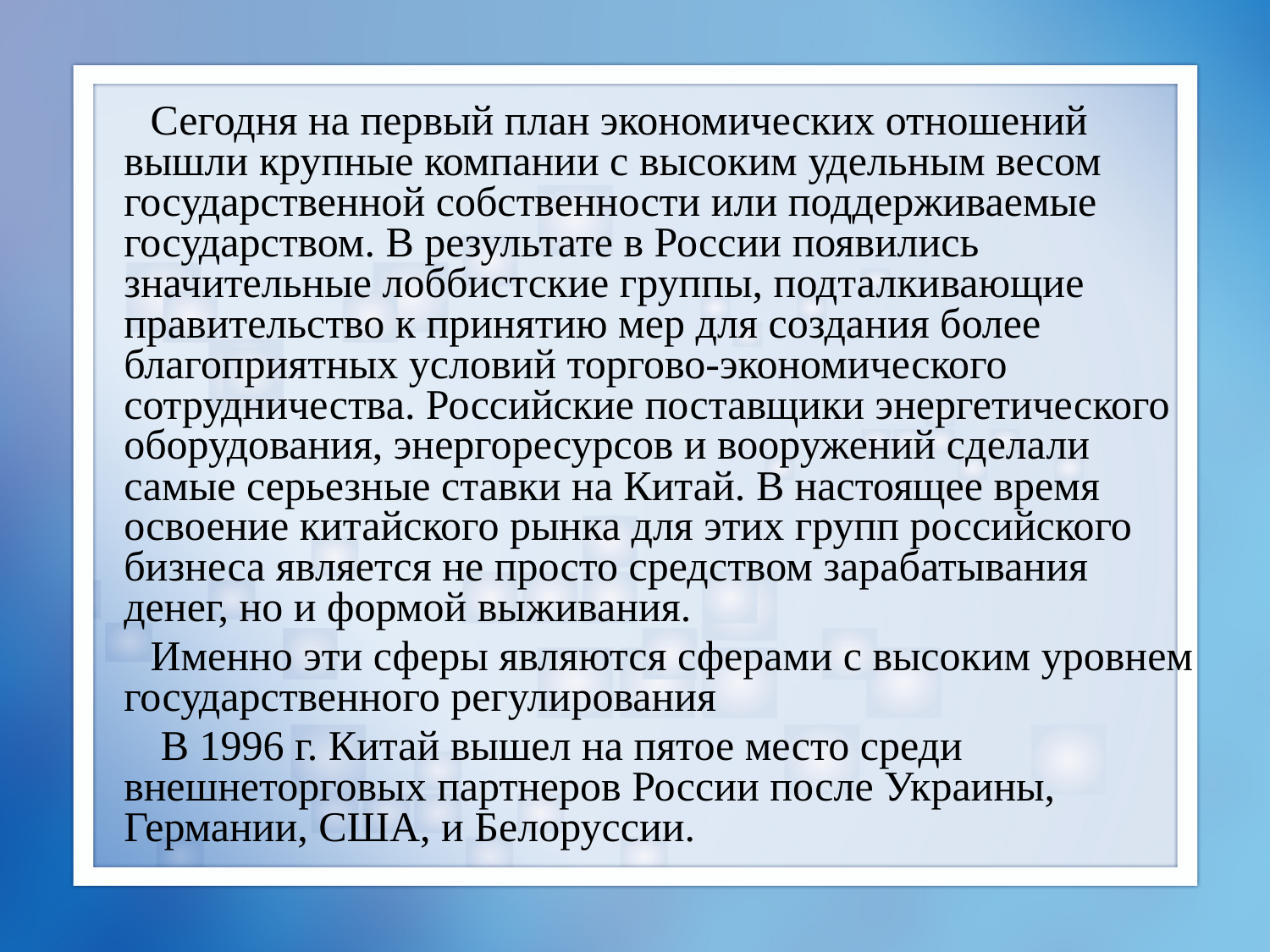

Сегодня на первый план экономических отношений вышли крупные компании с высоким удельным весом государственной собственности или поддерживаемые государством. В результате в России появились значительные лоббистские группы, подталкивающие правительство к принятию мер для создания более благоприятных условий торгово-экономического сотрудничества. Российские поставщики энергетического оборудования, энергоресурсов и вооружений сделали самые серьезные ставки на Китай. В настоящее время освоение китайского рынка для этих групп российского бизнеса является не просто средством зарабатывания денег, но и формой выживания.
       Именно эти сферы являются сферами с высоким уровнем государственного регулирования
        В 1996 г. Китай вышел на пятое место среди внешнеторговых партнеров России после Украины, Германии, США, и Белоруссии.